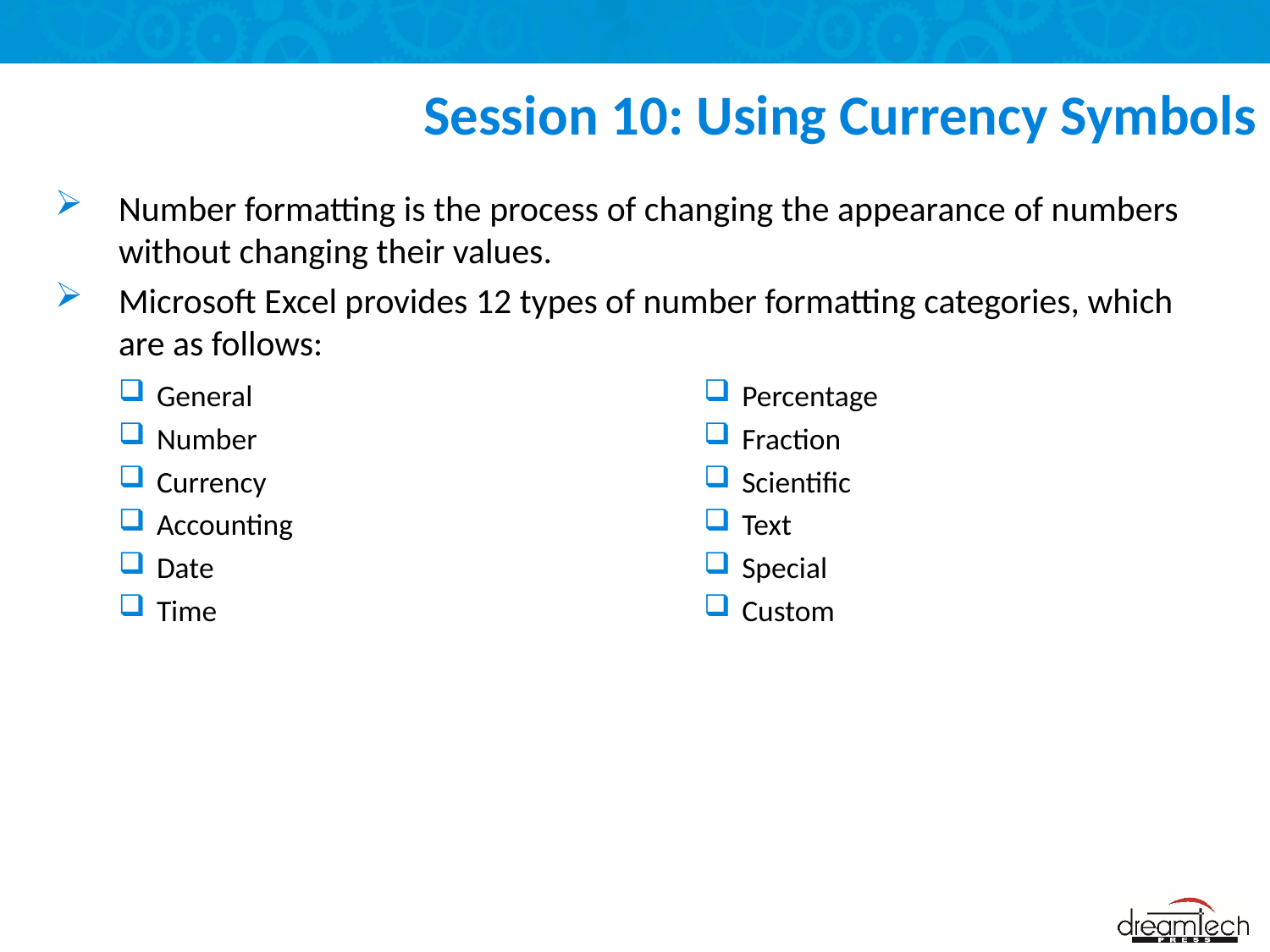

# Session 10: Using Currency Symbols
Number formatting is the process of changing the appearance of numbers without changing their values.
Microsoft Excel provides 12 types of number formatting categories, which are as follows:

General
Number
Currency
Accounting
Date
Time

Percentage
Fraction
Scientific
Text
Special
Custom